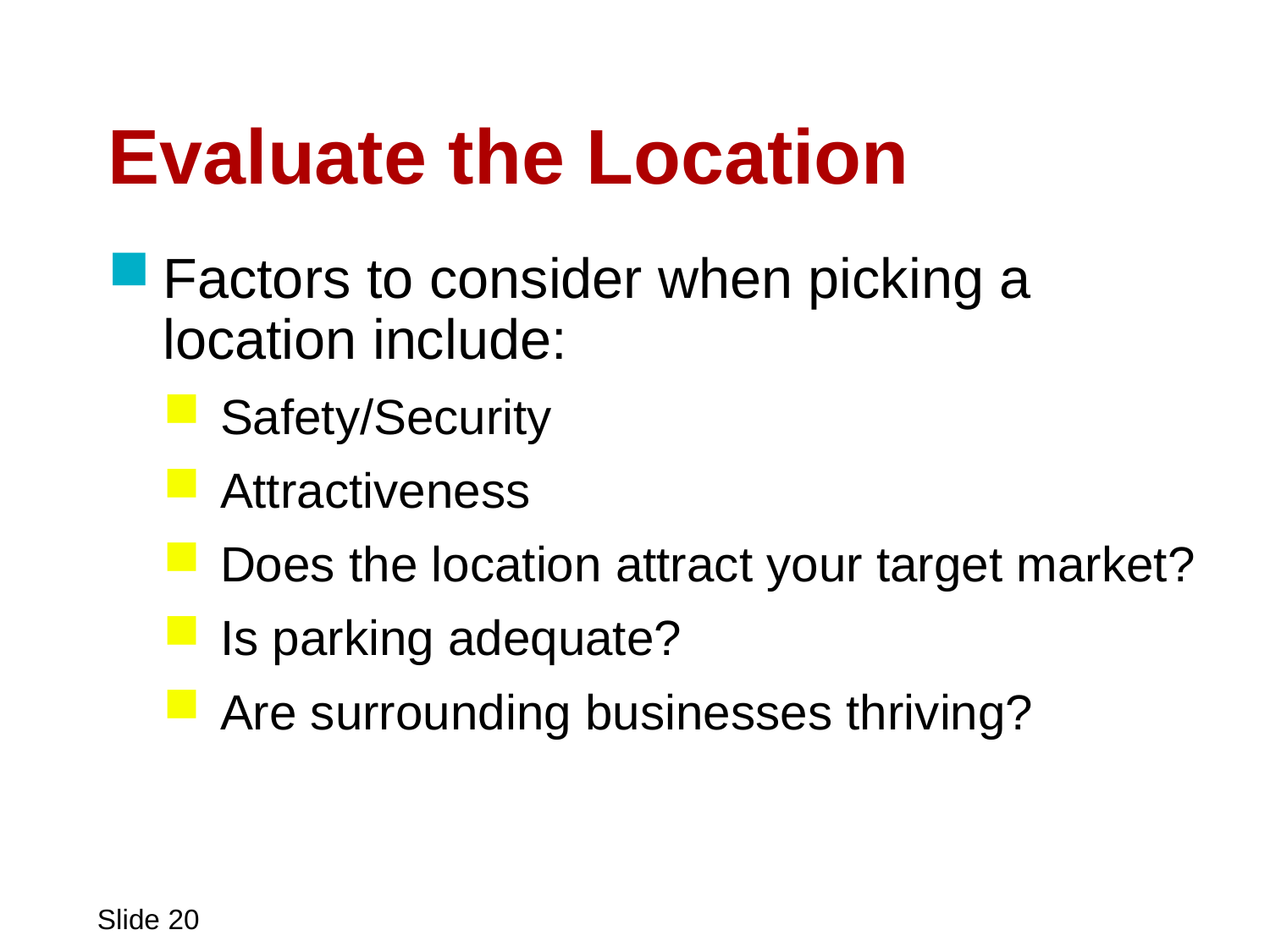

# Evaluate the Location
Factors to consider when picking a location include:
Safety/Security
Attractiveness
Does the location attract your target market?
Is parking adequate?
Are surrounding businesses thriving?
Chapter 8
Slide 20